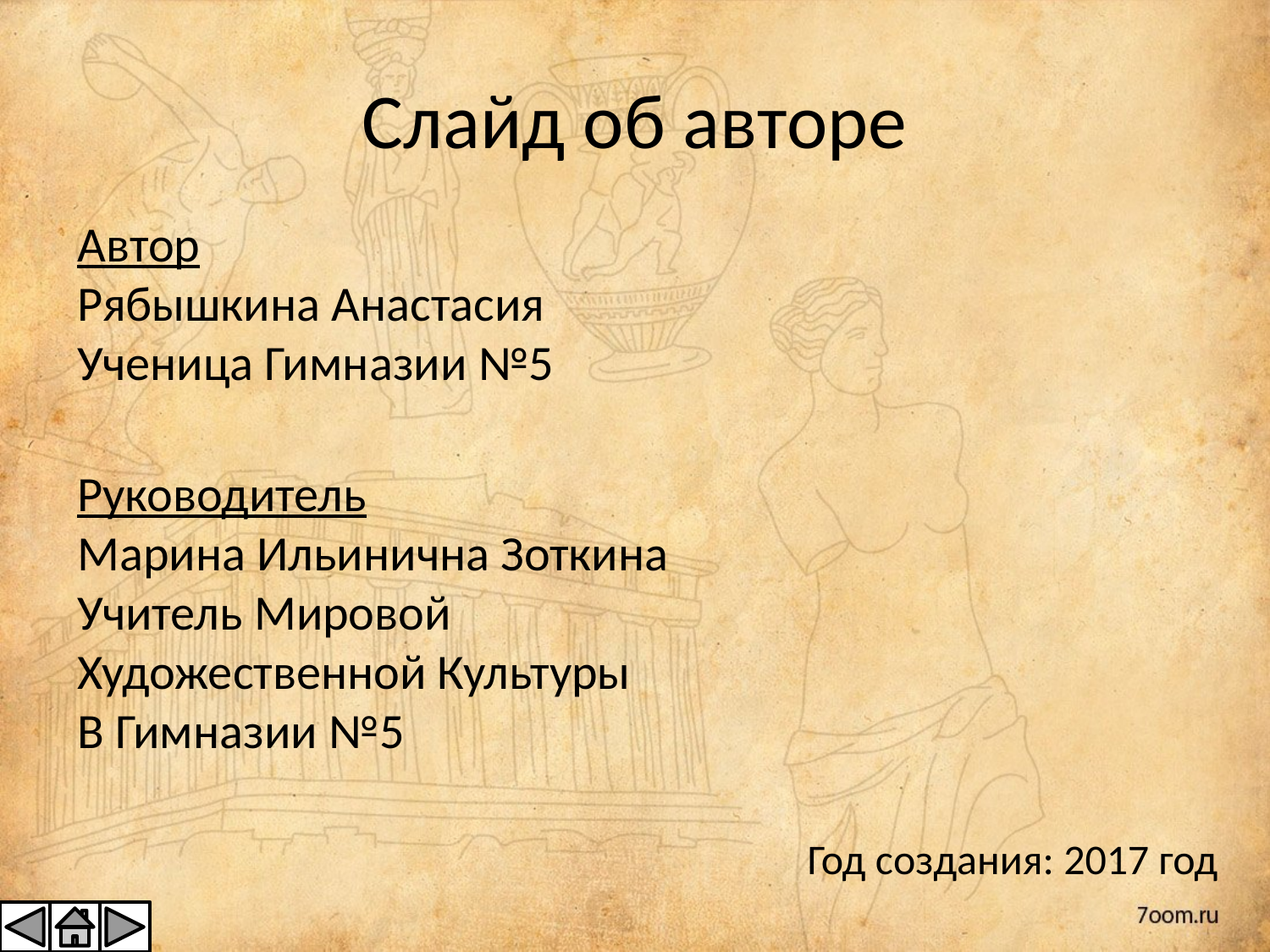

Слайд об авторе
Автор
Рябышкина Анастасия
Ученица Гимназии №5
Руководитель
Марина Ильинична Зоткина
Учитель Мировой Художественной Культуры
В Гимназии №5

Год создания: 2017 год